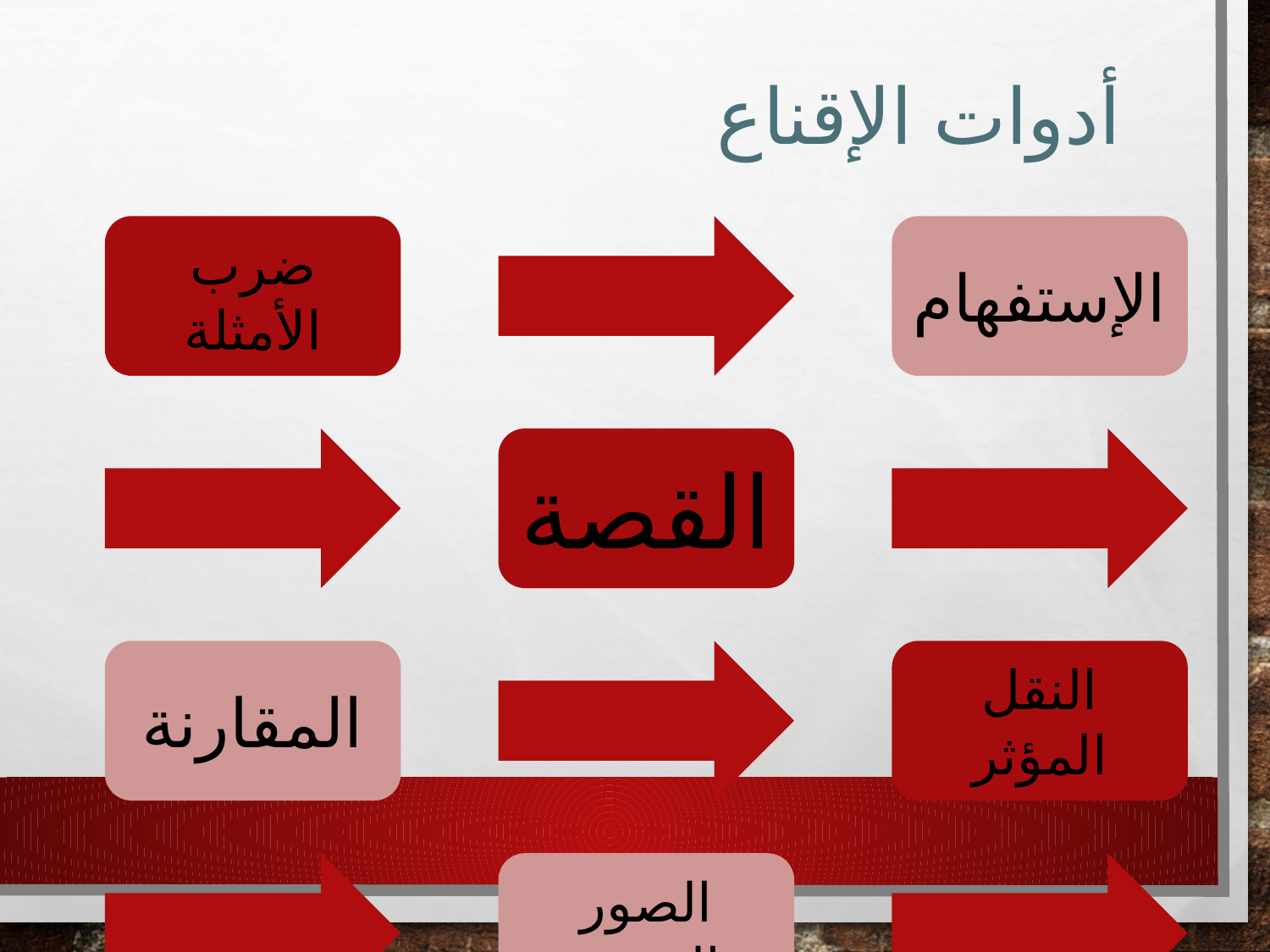

# أدوات الإقناع
القصة
المقارنة
النقل المؤثر